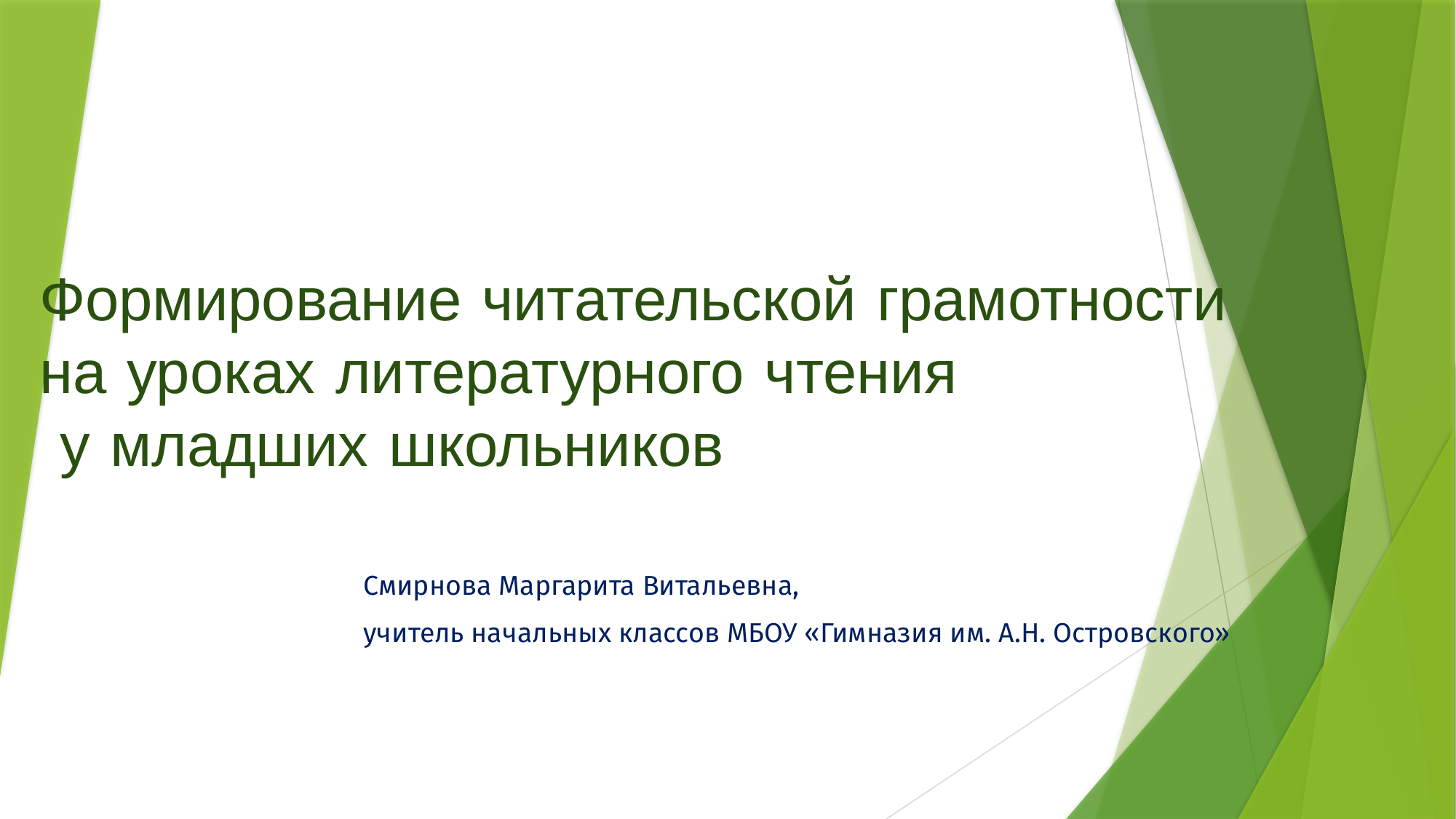

# Формирование читательской грамотности на уроках литературного чтения у младших школьников
Смирнова Маргарита Витальевна,
учитель начальных классов МБОУ «Гимназия им. А.Н. Островского»